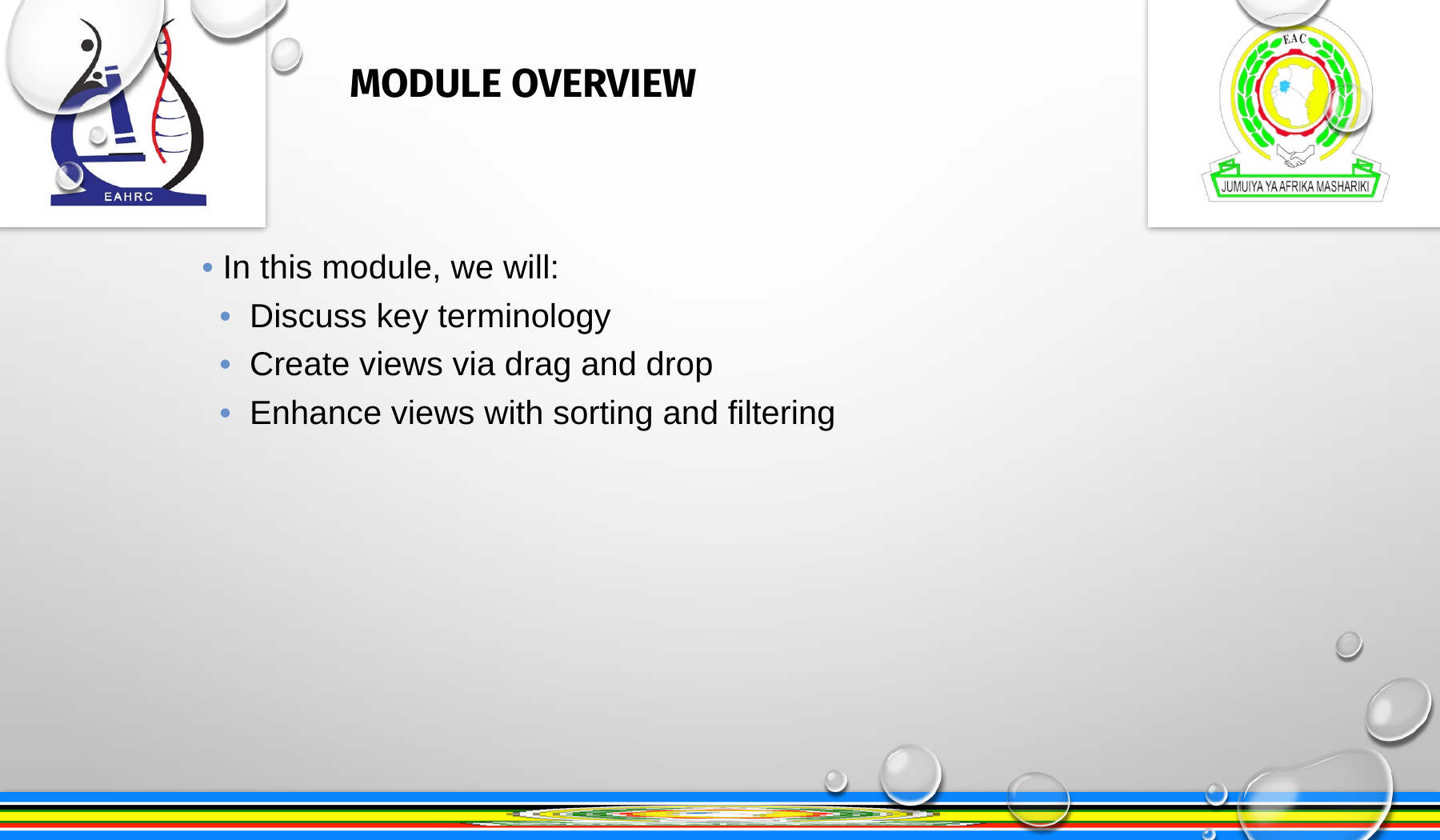

Creating a Simple Worksheet

MODULE OVERVIEW

• In this module, we will:
•  Discuss key terminology
•  Create views via drag and drop
•  Enhance views with sorting and filtering